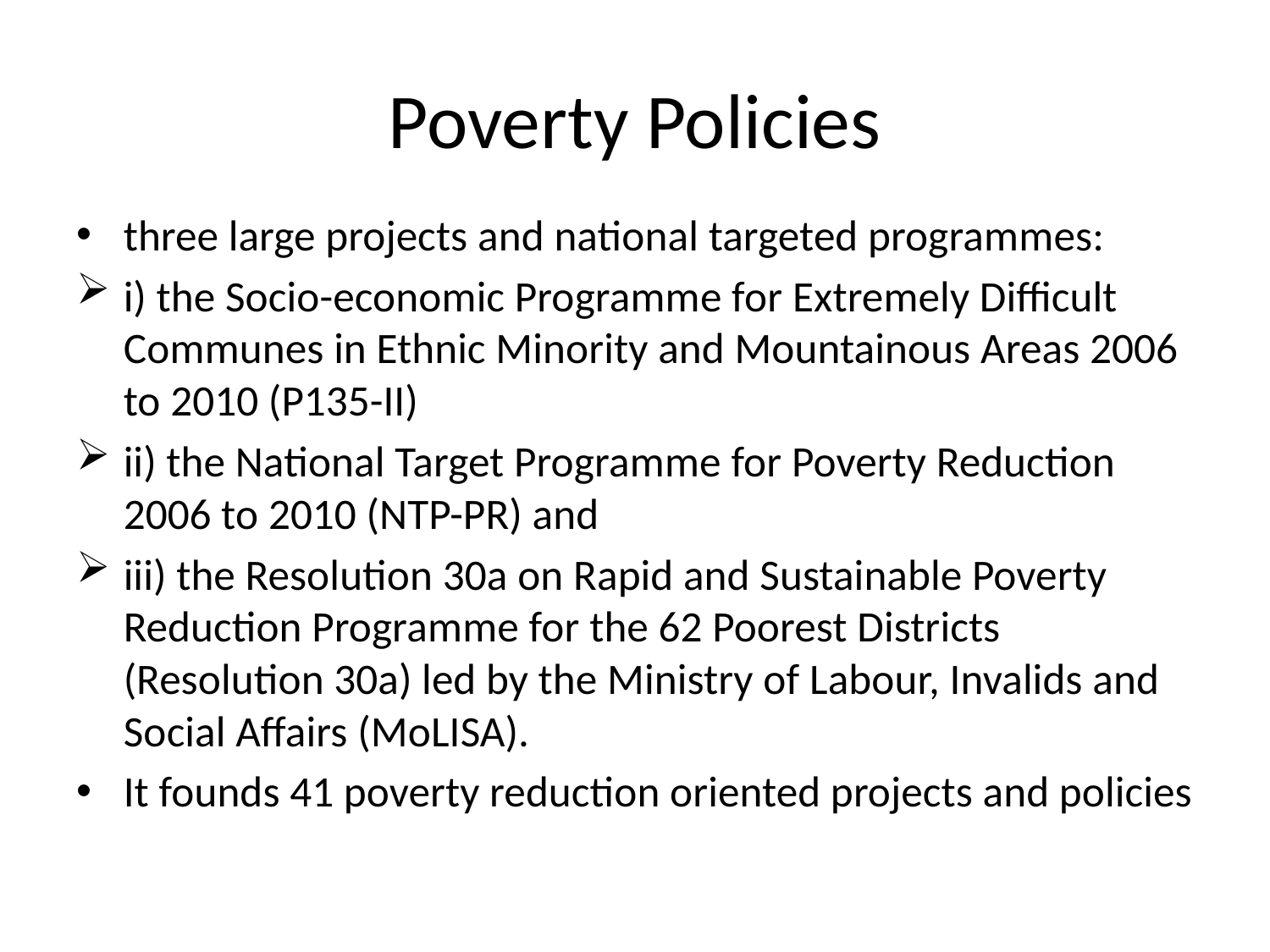

# Poverty Policies
three large projects and national targeted programmes:
i) the Socio-economic Programme for Extremely Difficult Communes in Ethnic Minority and Mountainous Areas 2006 to 2010 (P135-II)
ii) the National Target Programme for Poverty Reduction 2006 to 2010 (NTP-PR) and
iii) the Resolution 30a on Rapid and Sustainable Poverty Reduction Programme for the 62 Poorest Districts (Resolution 30a) led by the Ministry of Labour, Invalids and Social Affairs (MoLISA).
It founds 41 poverty reduction oriented projects and policies